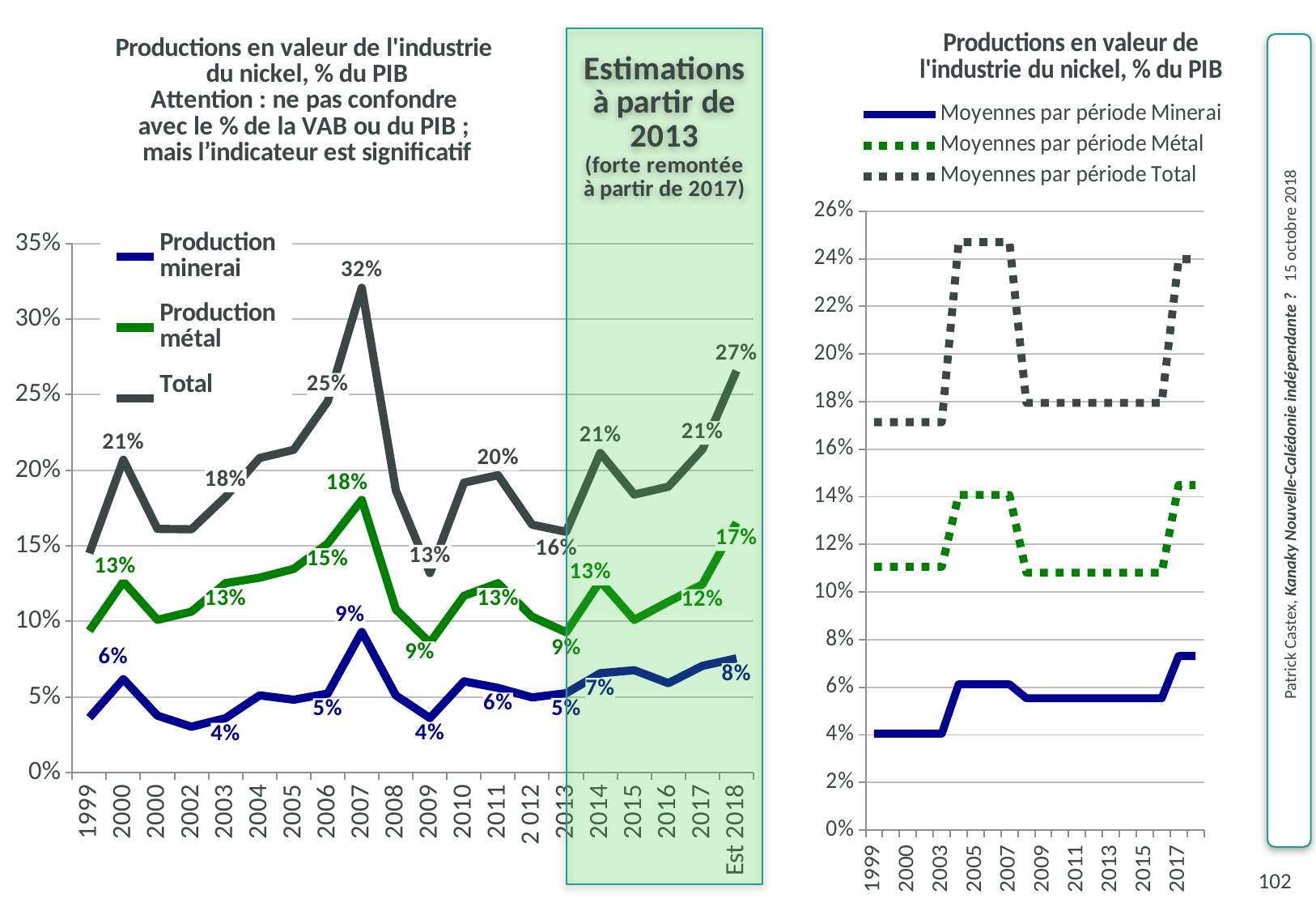

### Chart: Productions en valeur de l'industrie
du nickel, % du PIB
Attention : ne pas confondre
avec le % de la VAB ou du PIB ;
mais l’indicateur est significatif

| Category | Production minerai | Production métal | Total |
|---|---|---|---|
| 1999 | 0.0363782290516073 | 0.093816893761695 | 0.145148898150089 |
| 2000 | 0.0619249312979824 | 0.126311215286377 | 0.206992854089138 |
| 2000 | 0.0377132955765617 | 0.101063871073313 | 0.161258256845444 |
| 2002 | 0.0303721352845935 | 0.1065035497006 | 0.160991790188273 |
| 2003 | 0.0360358598899826 | 0.125341347532176 | 0.182431998358046 |
| 2004 | 0.0511443774192125 | 0.128954878265828 | 0.208149157358449 |
| 2005 | 0.0482691618531514 | 0.134777453681289 | 0.213582909498901 |
| 2006 | 0.0523222376237237 | 0.151637841662473 | 0.245616174000274 |
| 2007 | 0.0931919522513848 | 0.180460692569553 | 0.320829492720216 |
| 2008 | 0.0510699772764449 | 0.108035595711106 | 0.186752752480631 |
| 2009 | 0.0361291531731919 | 0.0859345054388466 | 0.132031716831271 |
| 2010 | 0.0603938093433374 | 0.117003481600051 | 0.191829999062774 |
| 2011 | 0.0560588472406054 | 0.125324812295748 | 0.196778319294588 |
| 2 012 | 0.0497580326347423 | 0.103127737461158 | 0.1640321781659 |
| 2013 | 0.0525239715795688 | 0.0928717563391517 | 0.159326491369593 |
| 2014 | 0.0657634949830277 | 0.126718854387169 | 0.211490177528272 |
| 2015 | 0.0677801487497569 | 0.101060187016229 | 0.183999363818421 |
| 2016 | 0.0591838339350775 | 0.113043574553114 | 0.189183944671159 |
| 2017 | 0.0706467452591598 | 0.124513848797081 | 0.213837671375802 |
| Est 2018 | 0.0756085164738496 | 0.165432644583529 | 0.265856057744908 |

### Chart: Productions en valeur de l'industrie du nickel, % du PIB

| Category | Moyennes par période Minerai | Moyennes par période Métal | Moyennes par période Total |
|---|---|---|---|
| 1999 | 0.0404848902201455 | 0.110607375470832 | 0.171364759526198 |
| 2000 | 0.0404848902201455 | 0.110607375470832 | 0.171364759526198 |
| 2000 | 0.0404848902201455 | 0.110607375470832 | 0.171364759526198 |
| 2002 | 0.0404848902201455 | 0.110607375470832 | 0.171364759526198 |
| 2003 | 0.0404848902201455 | 0.110607375470832 | 0.171364759526198 |
| 2004 | 0.0612319322868681 | 0.14077329237805 | 0.24704443339446 |
| 2005 | 0.0612319322868681 | 0.14077329237805 | 0.24704443339446 |
| 2006 | 0.0612319322868681 | 0.14077329237805 | 0.24704443339446 |
| 2007 | 0.0612319322868681 | 0.14077329237805 | 0.24704443339446 |
| 2008 | 0.0554068076573059 | 0.108124500533619 | 0.179491660358068 |
| 2009 | 0.0554068076573059 | 0.108124500533619 | 0.179491660358068 |
| 2010 | 0.0554068076573059 | 0.108124500533619 | 0.179491660358068 |
| 2011 | 0.0554068076573059 | 0.108124500533619 | 0.179491660358068 |
| 2 012 | 0.0554068076573059 | 0.108124500533619 | 0.179491660358068 |
| 2013 | 0.0554068076573059 | 0.108124500533619 | 0.179491660358068 |
| 2014 | 0.0554068076573059 | 0.108124500533619 | 0.179491660358068 |
| 2015 | 0.0554068076573059 | 0.108124500533619 | 0.179491660358068 |
| 2016 | 0.0554068076573059 | 0.108124500533619 | 0.179491660358068 |
| 2017 | 0.0731276308665047 | 0.144973246690305 | 0.239846864560355 |
| Est 2018 | 0.0731276308665047 | 0.144973246690305 | 0.239846864560355 |